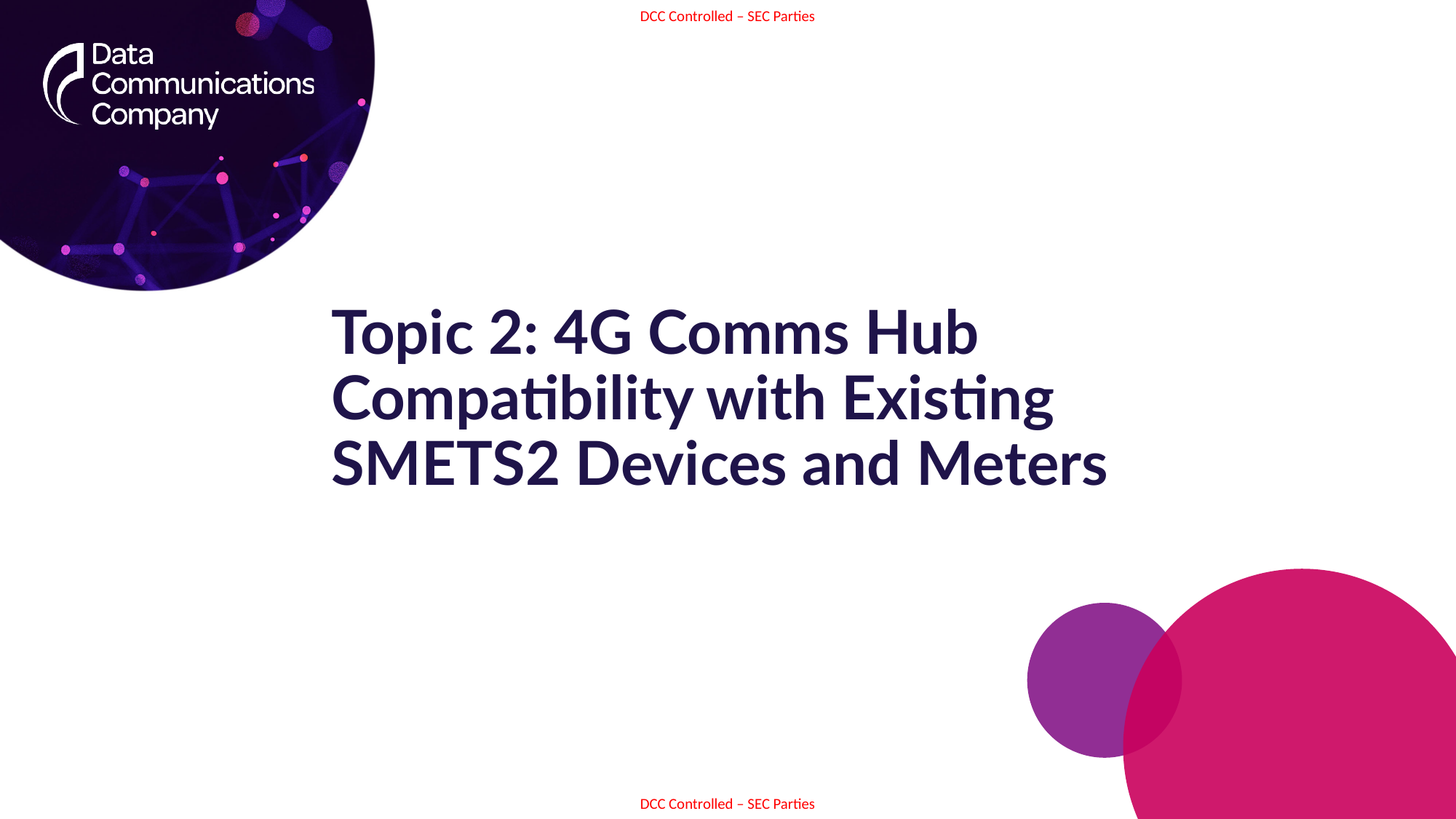

# Topic 2: 4G Comms Hub Compatibility with Existing SMETS2 Devices and Meters